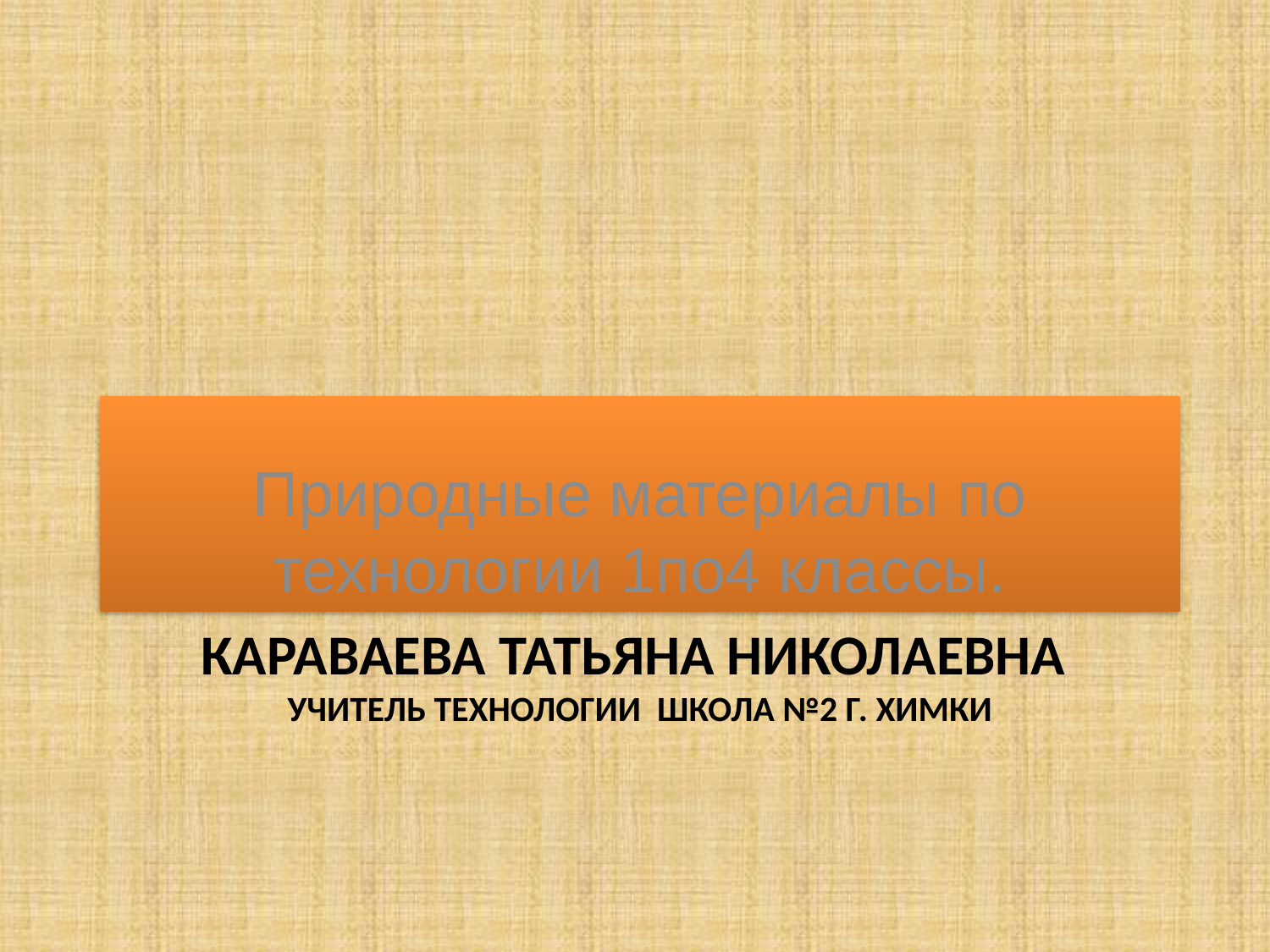

Природные материалы по технологии 1по4 классы.
# Караваева Татьяна Николаевна учитель технологии  Школа №2 г. Химки